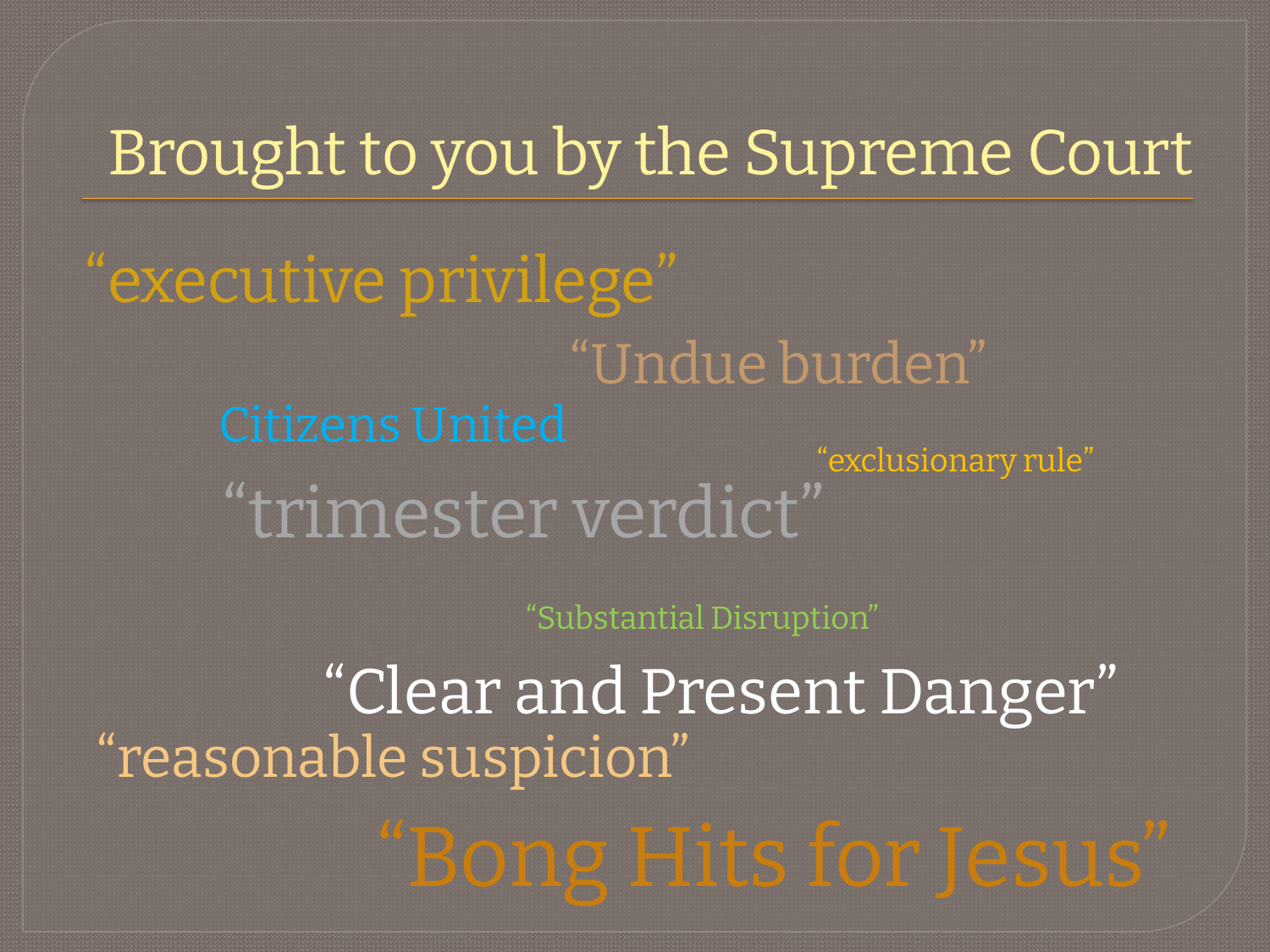

# Brought to you by the Supreme Court
“executive privilege”
“Undue burden”
Citizens United
“exclusionary rule”
“trimester verdict”
“Substantial Disruption”
“Clear and Present Danger”
“reasonable suspicion”
“Bong Hits for Jesus”